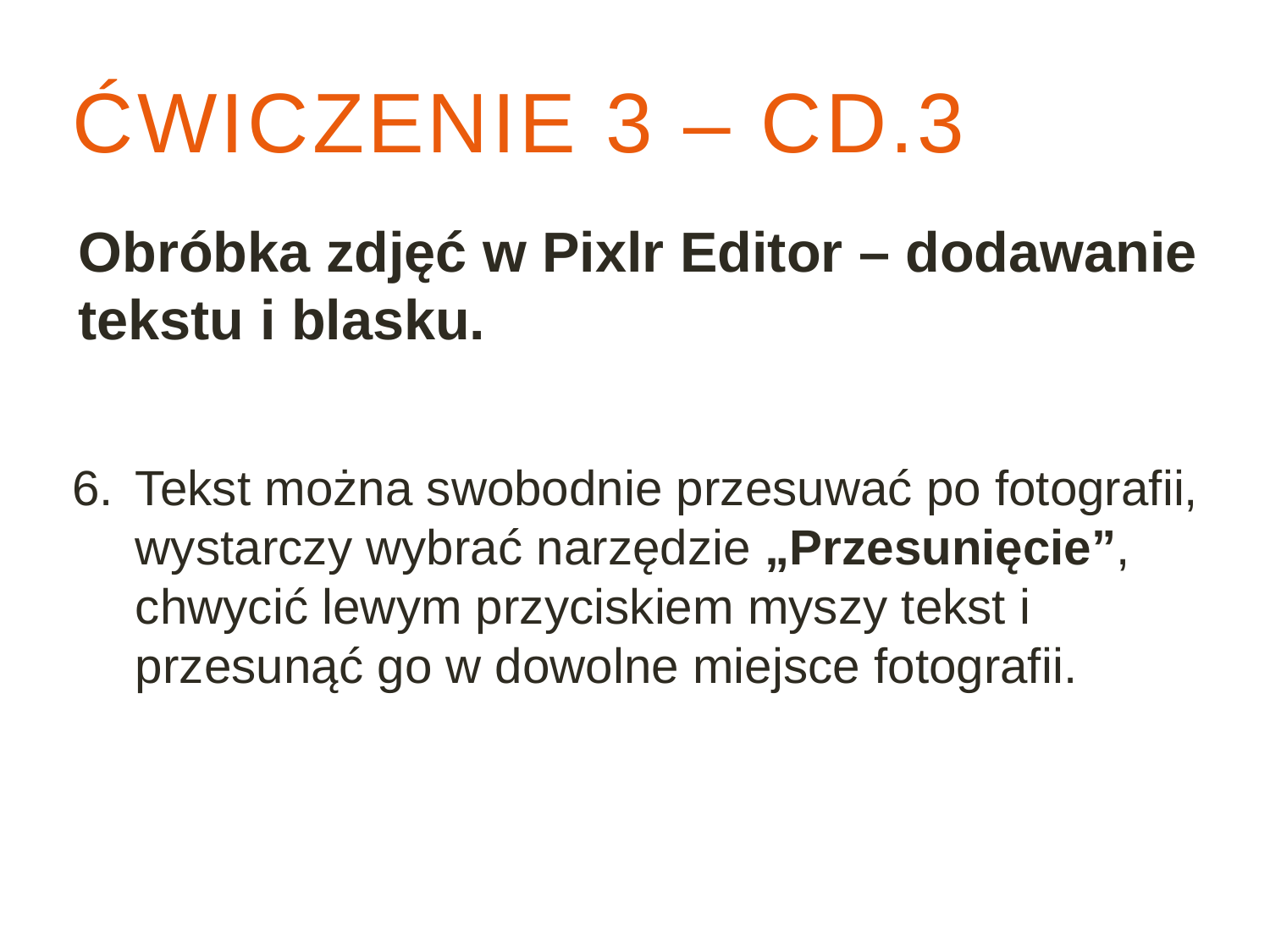

# ĆWICZENIE 3 – CD.3
Obróbka zdjęć w Pixlr Editor – dodawanie tekstu i blasku.
Tekst można swobodnie przesuwać po fotografii, wystarczy wybrać narzędzie „Przesunięcie”, chwycić lewym przyciskiem myszy tekst i przesunąć go w dowolne miejsce fotografii.